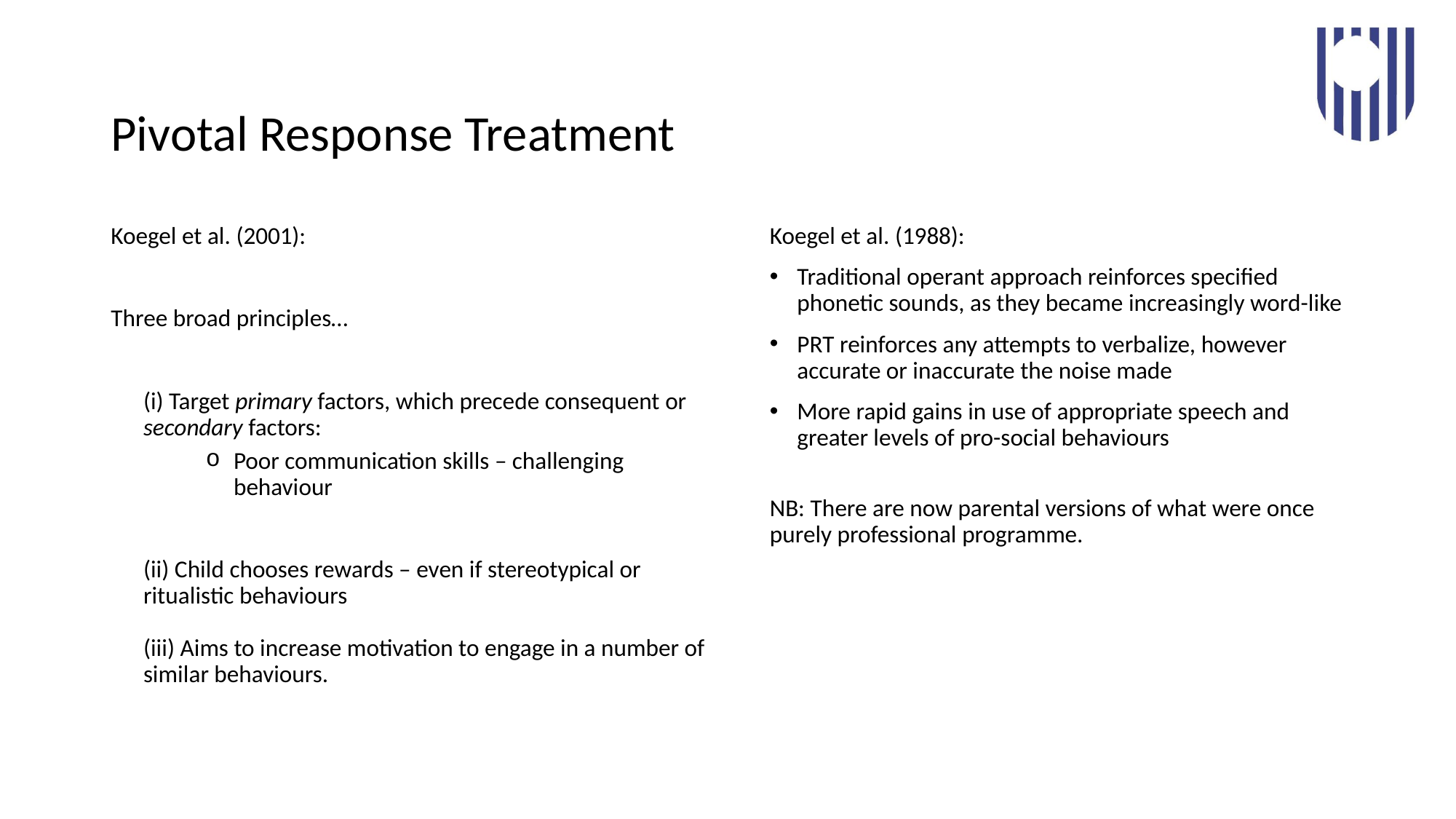

# Pivotal Response Treatment

Koegel et al. (1988):
Traditional operant approach reinforces specified phonetic sounds, as they became increasingly word-like
PRT reinforces any attempts to verbalize, however accurate or inaccurate the noise made
More rapid gains in use of appropriate speech and greater levels of pro-social behaviours
NB: There are now parental versions of what were once purely professional programme.
Koegel et al. (2001):

Three broad principles…

(i) Target primary factors, which precede consequent or secondary factors:
Poor communication skills – challenging behaviour

(ii) Child chooses rewards – even if stereotypical or ritualistic behaviours
(iii) Aims to increase motivation to engage in a number of similar behaviours.